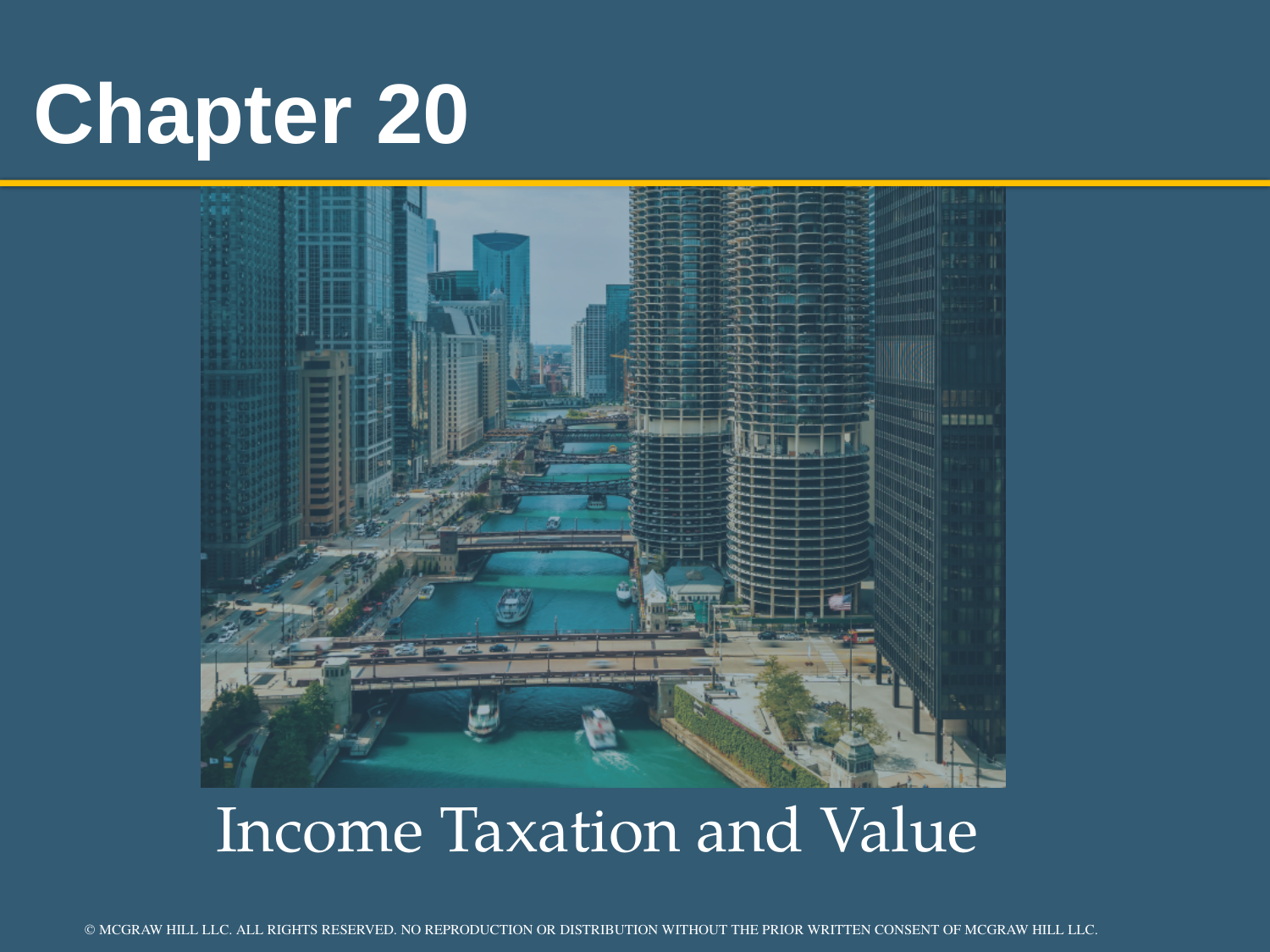

# Chapter 20
Income Taxation and Value
© MCGRAW HILL LLC. ALL RIGHTS RESERVED. NO REPRODUCTION OR DISTRIBUTION WITHOUT THE PRIOR WRITTEN CONSENT OF MCGRAW HILL LLC.